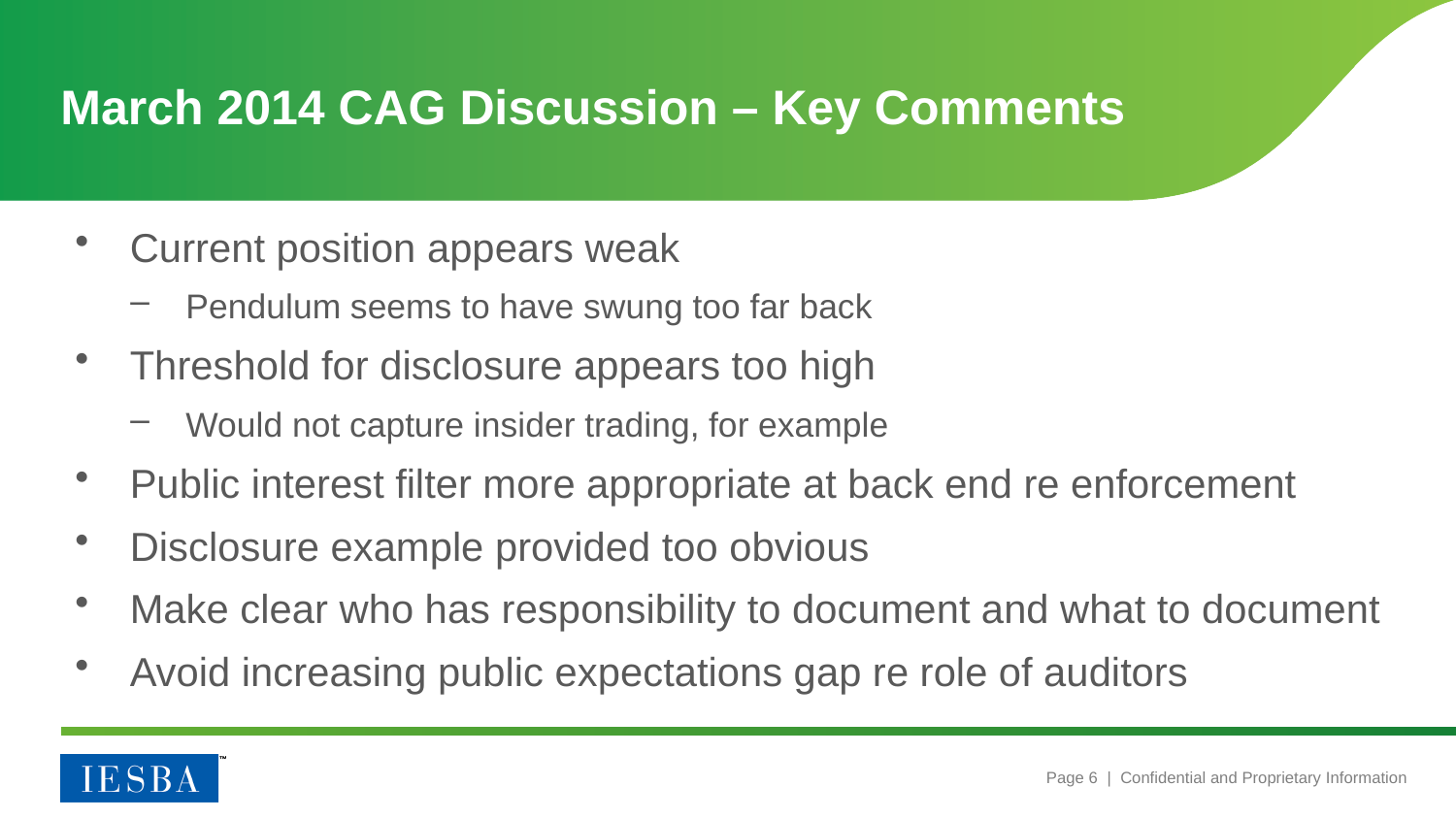

# March 2014 CAG Discussion – Key Comments
Current position appears weak
Pendulum seems to have swung too far back
Threshold for disclosure appears too high
Would not capture insider trading, for example
Public interest filter more appropriate at back end re enforcement
Disclosure example provided too obvious
Make clear who has responsibility to document and what to document
Avoid increasing public expectations gap re role of auditors